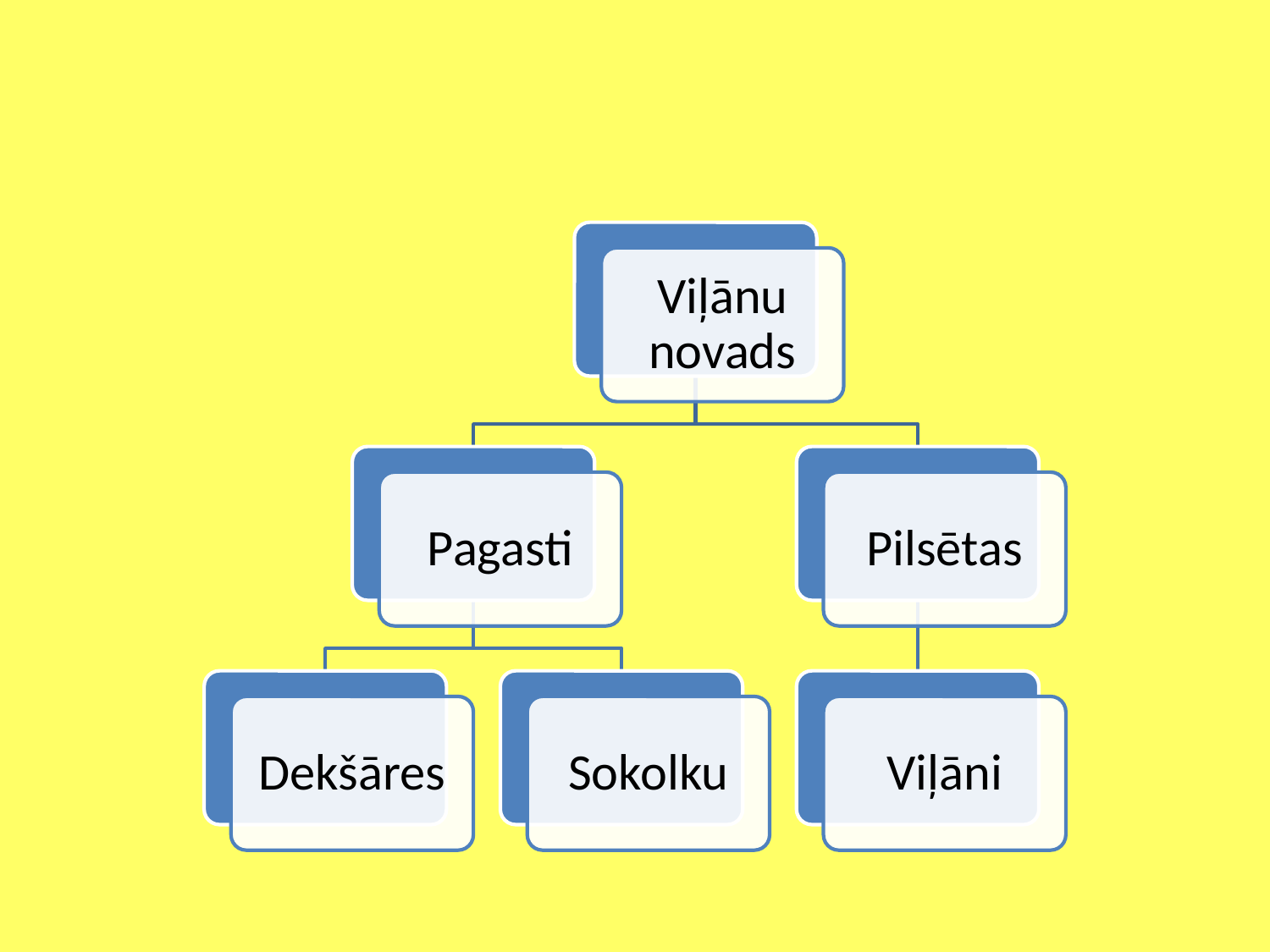

#
Viļānu novads
Pagasti
Dekšāres
Sokolku
Pilsētas
Viļāni